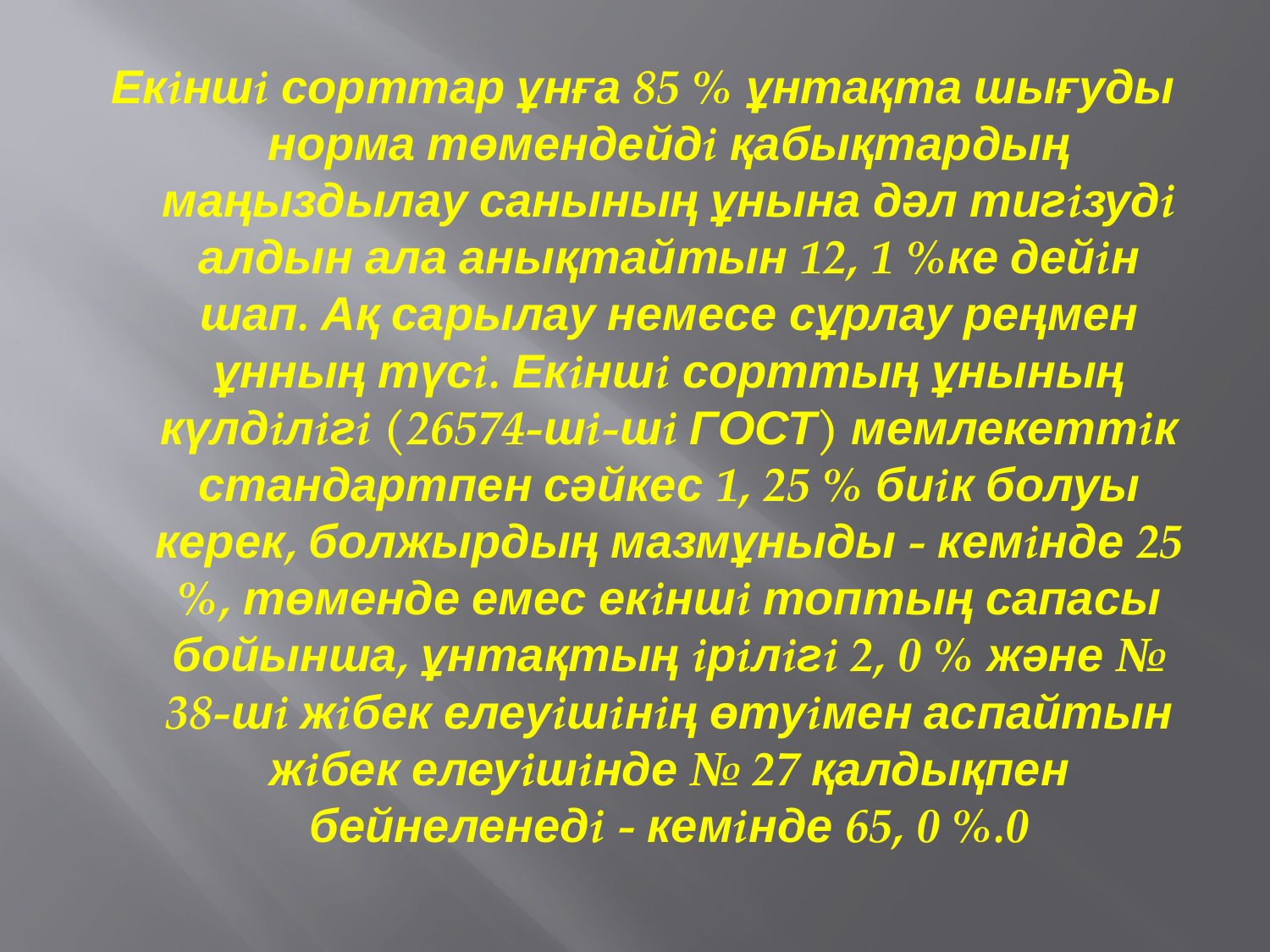

Екiншi сорттар ұнға 85 % ұнтақта шығуды норма төмендейдi қабықтардың маңыздылау санының ұнына дәл тигiзудi алдын ала анықтайтын 12, 1 %ке дейiн шап. Ақ сарылау немесе сұрлау реңмен ұнның түсi. Екiншi сорттың ұнының күлдiлiгi (26574-шi-шi ГОСТ) мемлекеттiк стандартпен сәйкес 1, 25 % биiк болуы керек, болжырдың мазмұныды - кемiнде 25 %, төменде емес екiншi топтың сапасы бойынша, ұнтақтың iрiлiгi 2, 0 % және № 38-шi жiбек елеуiшiнiң өтуiмен аспайтын жiбек елеуiшiнде № 27 қалдықпен бейнеленедi - кемiнде 65, 0 %.0